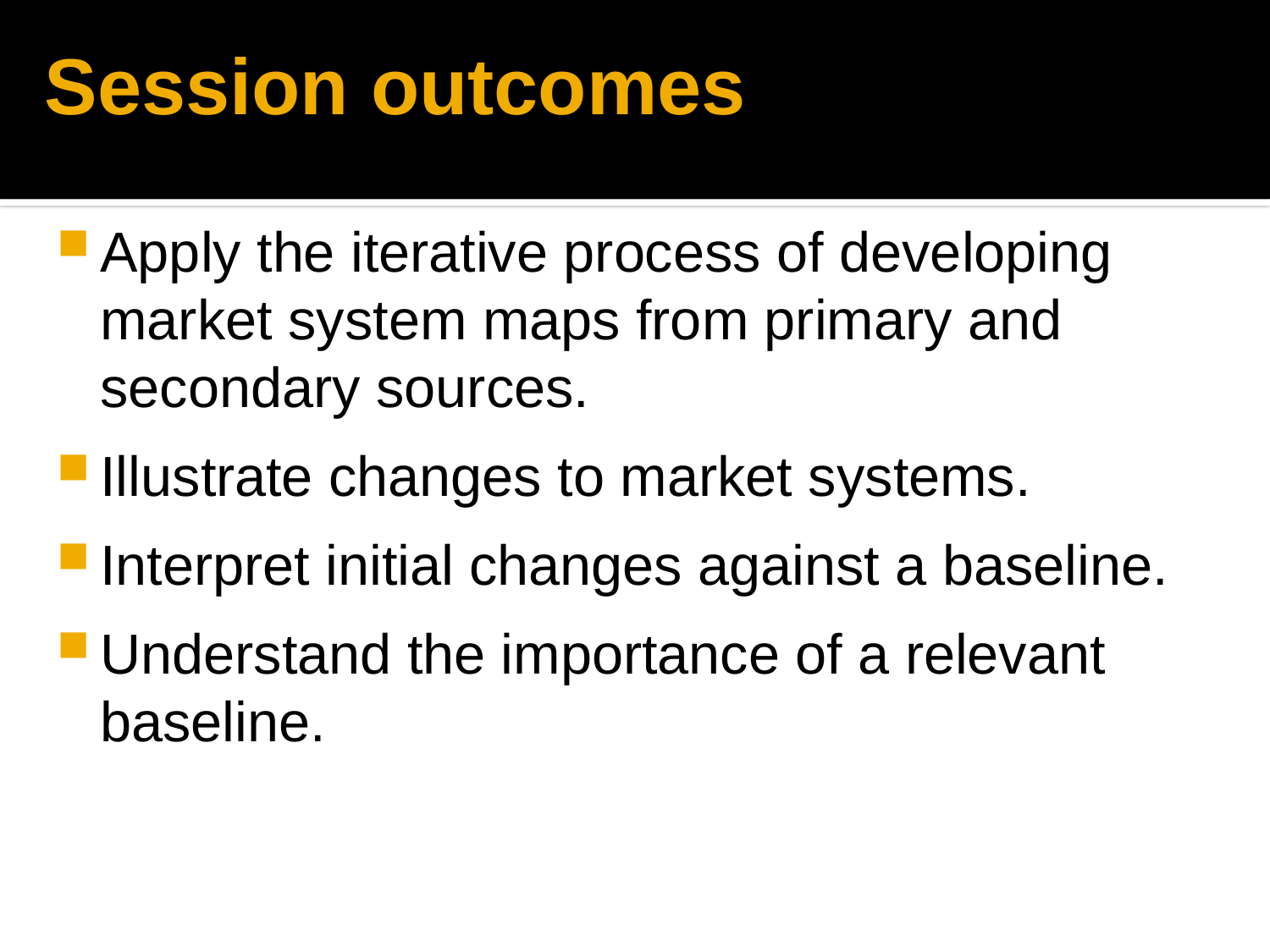

# Session outcomes
Apply the iterative process of developing market system maps from primary and secondary sources.
Illustrate changes to market systems.
Interpret initial changes against a baseline.
Understand the importance of a relevant baseline.